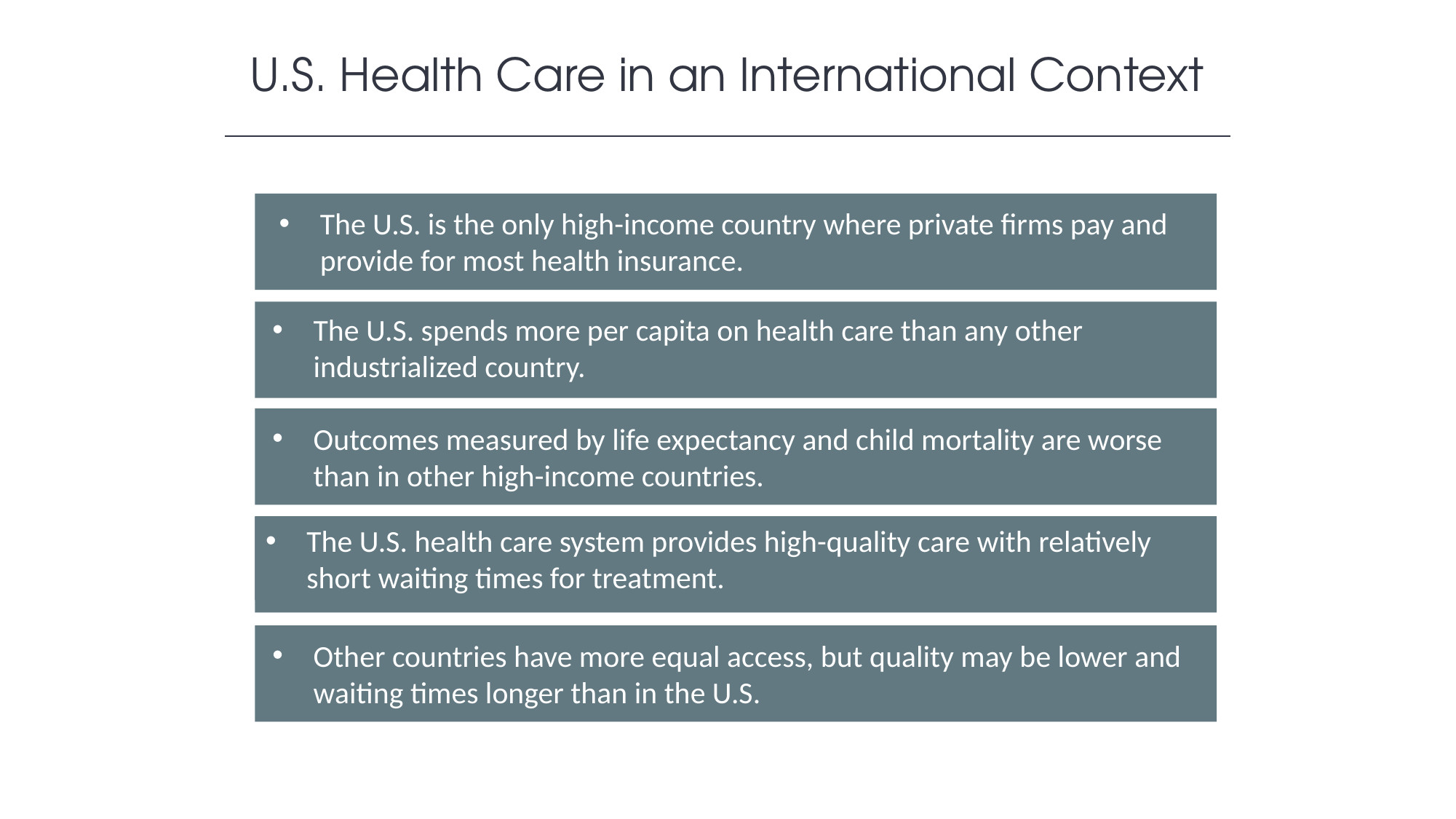

U.S. Health Care in an International Context

The U.S. is the only high-income country where private firms pay and provide for most health insurance.

The U.S. spends more per capita on health care than any other industrialized country.

Outcomes measured by life expectancy and child mortality are worse than in other high-income countries.

The U.S. health care system provides high-quality care with relatively short waiting times for treatment.

Other countries have more equal access, but quality may be lower and waiting times longer than in the U.S.